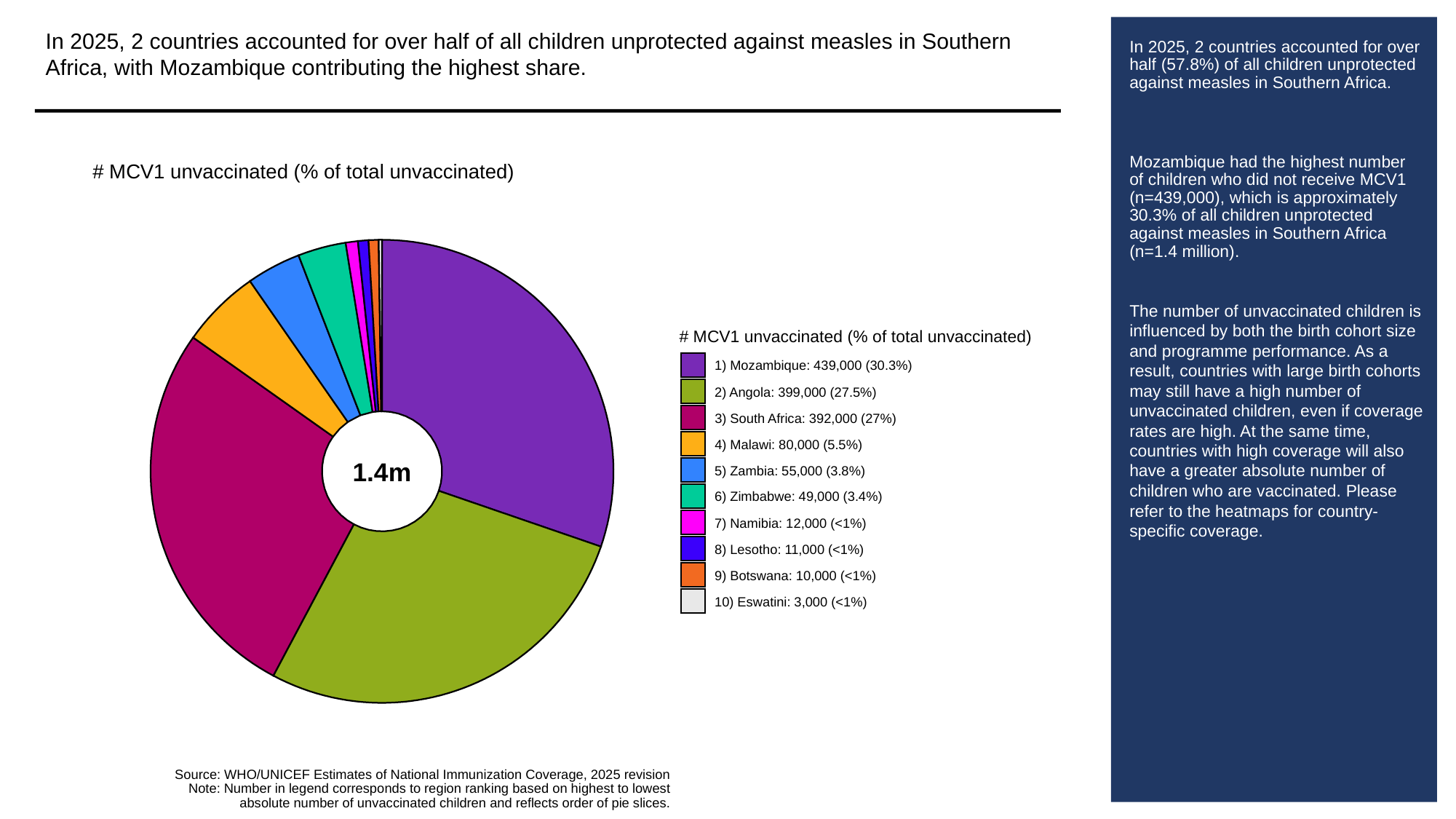

In 2025, 2 countries accounted for over half of all children unprotected against measles in Southern Africa, with Mozambique contributing the highest share.
# In 2025, 2 countries accounted for over half (57.8%) of all children unprotected against measles in Southern Africa.

Mozambique had the highest number of children who did not receive MCV1 (n=439,000), which is approximately 30.3% of all children unprotected against measles in Southern Africa (n=1.4 million).

The number of unvaccinated children is influenced by both the birth cohort size and programme performance. As a result, countries with large birth cohorts may still have a high number of unvaccinated children, even if coverage rates are high. At the same time, countries with high coverage will also have a greater absolute number of children who are vaccinated. Please refer to the heatmaps for country-specific coverage.

# MCV1 unvaccinated (% of total unvaccinated)

# MCV1 unvaccinated (% of total unvaccinated)

1) Mozambique: 439,000 (30.3%)

2) Angola: 399,000 (27.5%)

3) South Africa: 392,000 (27%)

4) Malawi: 80,000 (5.5%)

1.4m
5) Zambia: 55,000 (3.8%)

6) Zimbabwe: 49,000 (3.4%)

7) Namibia: 12,000 (<1%)

8) Lesotho: 11,000 (<1%)

9) Botswana: 10,000 (<1%)

10) Eswatini: 3,000 (<1%)
Source: WHO/UNICEF Estimates of National Immunization Coverage, 2025 revision
Note: Number in legend corresponds to region ranking based on highest to lowest
absolute number of unvaccinated children and reflects order of pie slices.